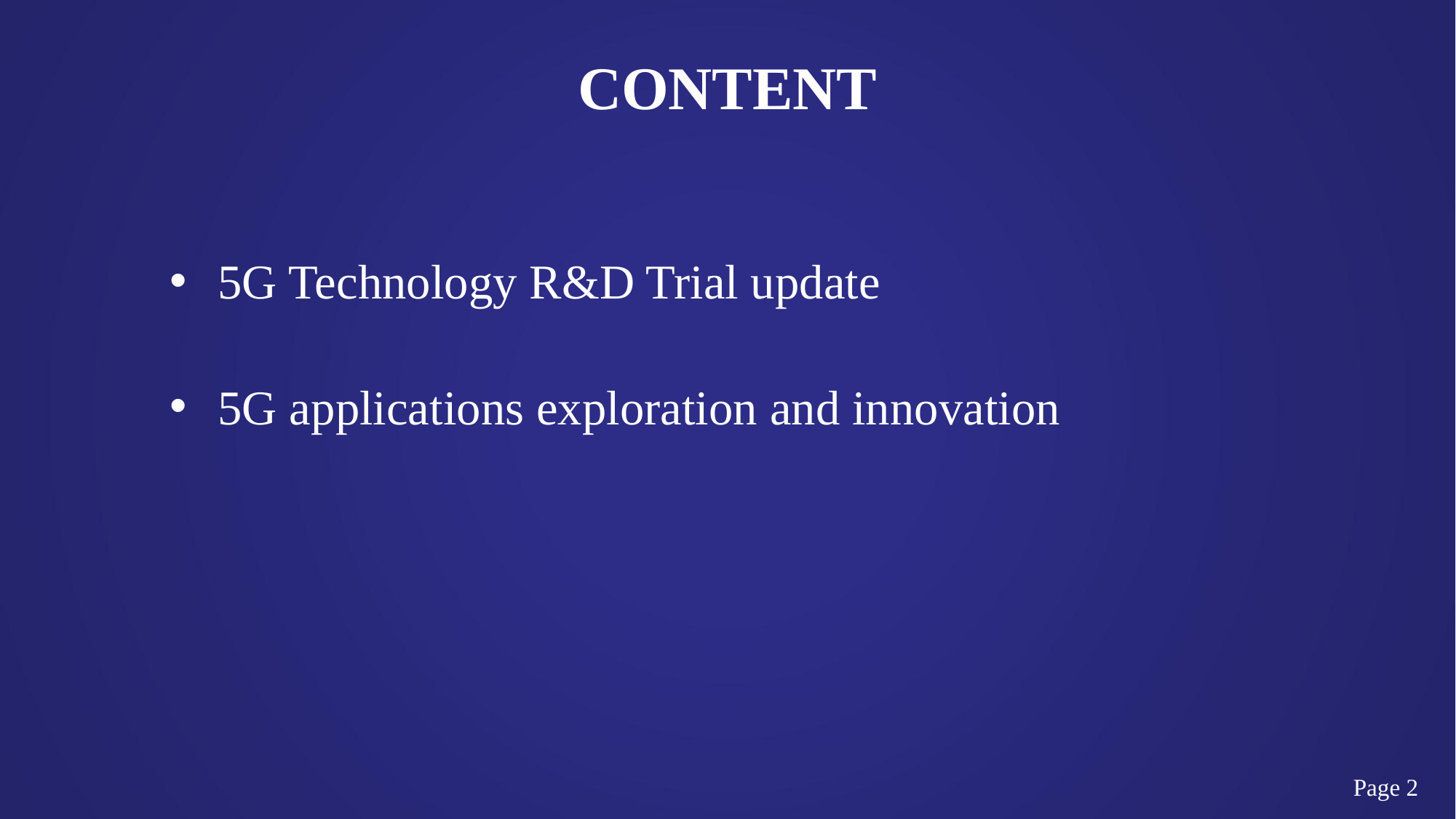

# CONTENT
5G Technology R&D Trial update
5G applications exploration and innovation
Page 2